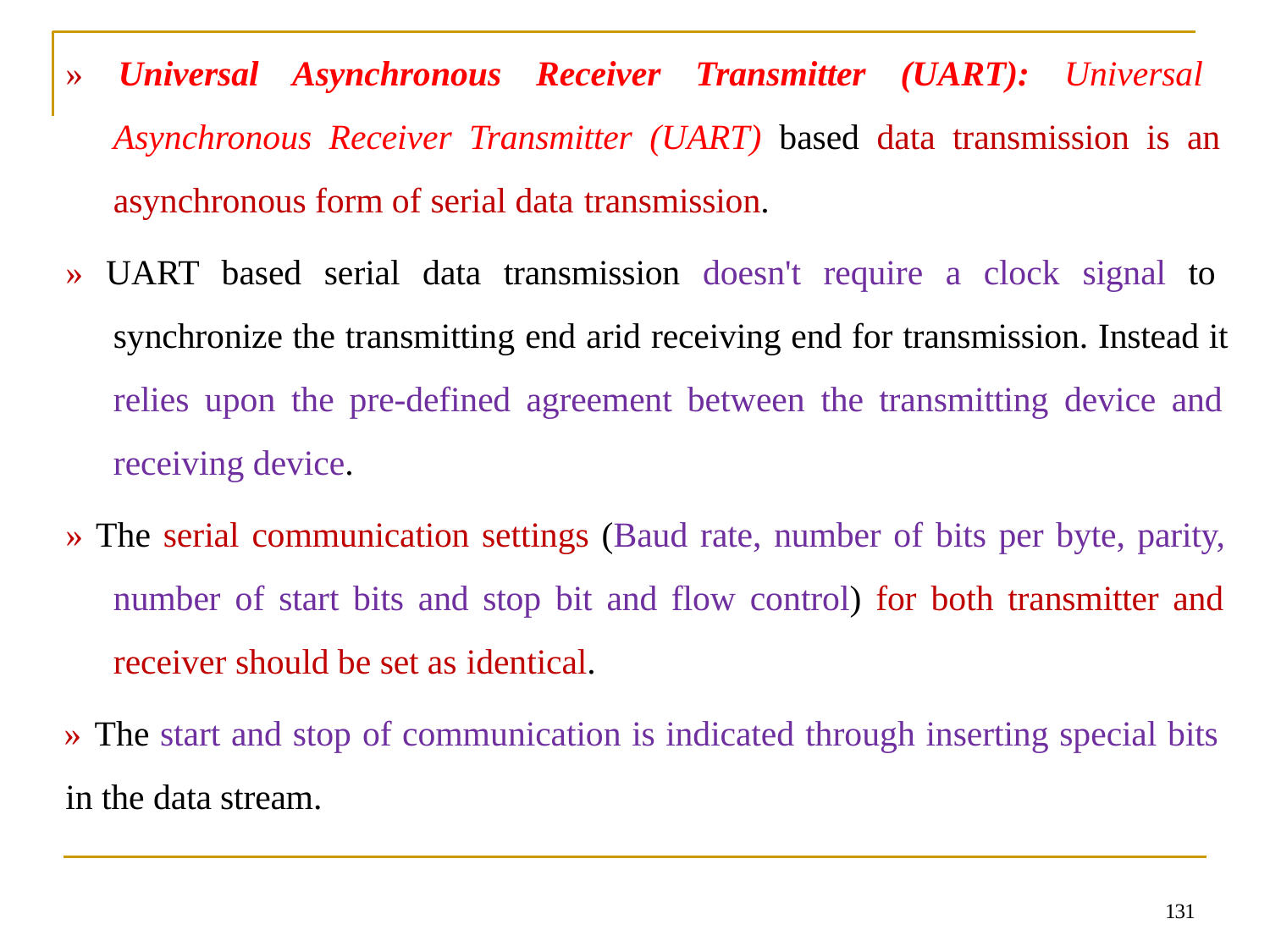

» Universal Asynchronous Receiver Transmitter (UART): Universal  Asynchronous Receiver Transmitter (UART) based data transmission is an  asynchronous form of serial data transmission.
» UART based serial data transmission doesn't require a clock signal to  synchronize the transmitting end arid receiving end for transmission. Instead it  relies upon the pre-defined agreement between the transmitting device and  receiving device.
» The serial communication settings (Baud rate, number of bits per byte, parity,  number of start bits and stop bit and flow control) for both transmitter and  receiver should be set as identical.
» The start and stop of communication is indicated through inserting special bits
in the data stream.
131